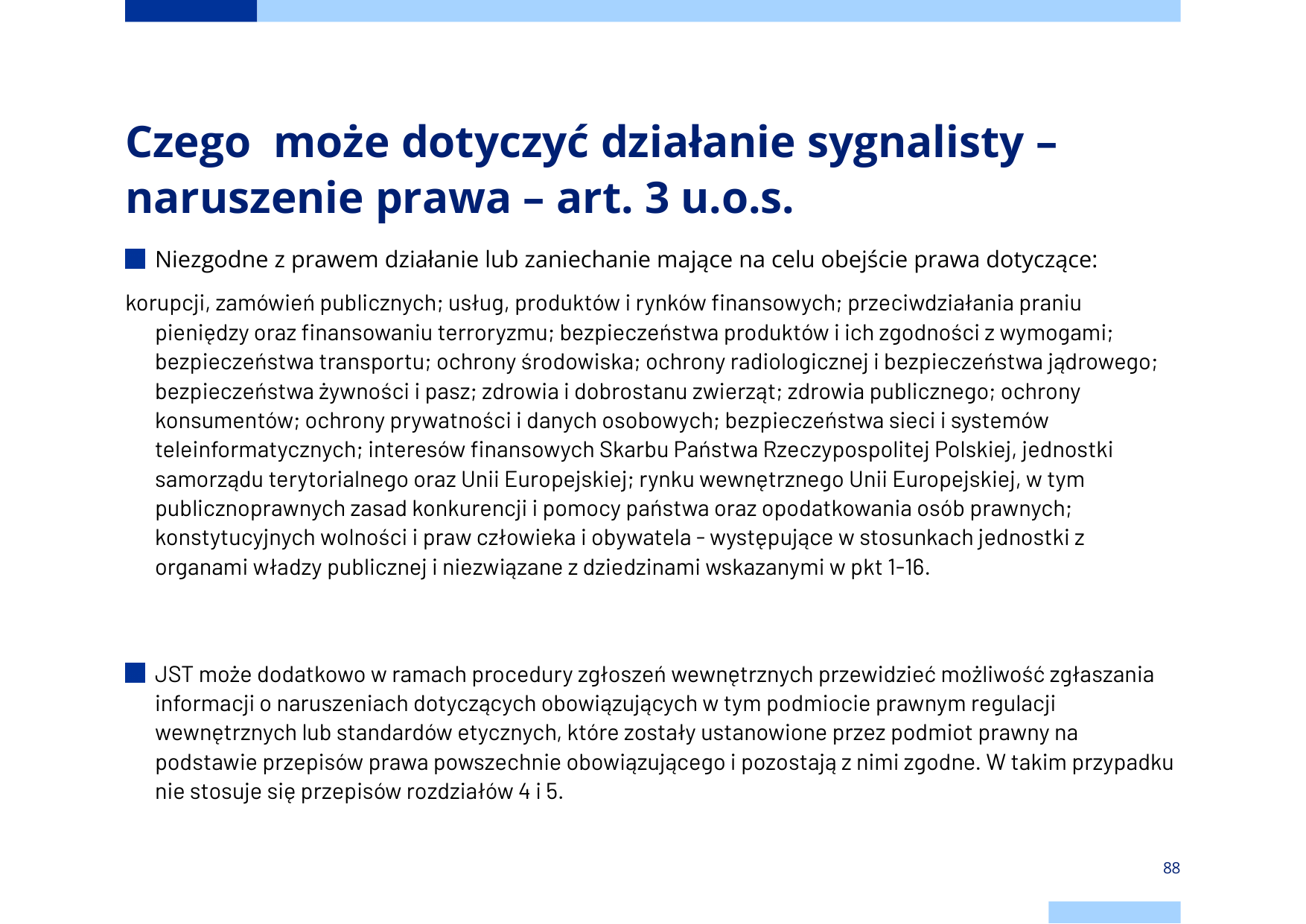

# Czego  może dotyczyć działanie sygnalisty – naruszenie prawa – art. 3 u.o.s.
Niezgodne z prawem działanie lub zaniechanie mające na celu obejście prawa dotyczące:
korupcji, zamówień publicznych; usług, produktów i rynków finansowych; przeciwdziałania praniu pieniędzy oraz finansowaniu terroryzmu; bezpieczeństwa produktów i ich zgodności z wymogami; bezpieczeństwa transportu; ochrony środowiska; ochrony radiologicznej i bezpieczeństwa jądrowego; bezpieczeństwa żywności i pasz; zdrowia i dobrostanu zwierząt; zdrowia publicznego; ochrony konsumentów; ochrony prywatności i danych osobowych; bezpieczeństwa sieci i systemów teleinformatycznych; interesów finansowych Skarbu Państwa Rzeczypospolitej Polskiej, jednostki samorządu terytorialnego oraz Unii Europejskiej; rynku wewnętrznego Unii Europejskiej, w tym publicznoprawnych zasad konkurencji i pomocy państwa oraz opodatkowania osób prawnych; konstytucyjnych wolności i praw człowieka i obywatela - występujące w stosunkach jednostki z organami władzy publicznej i niezwiązane z dziedzinami wskazanymi w pkt 1-16.

JST może dodatkowo w ramach procedury zgłoszeń wewnętrznych przewidzieć możliwość zgłaszania informacji o naruszeniach dotyczących obowiązujących w tym podmiocie prawnym regulacji wewnętrznych lub standardów etycznych, które zostały ustanowione przez podmiot prawny na podstawie przepisów prawa powszechnie obowiązującego i pozostają z nimi zgodne. W takim przypadku nie stosuje się przepisów rozdziałów 4 i 5.

88